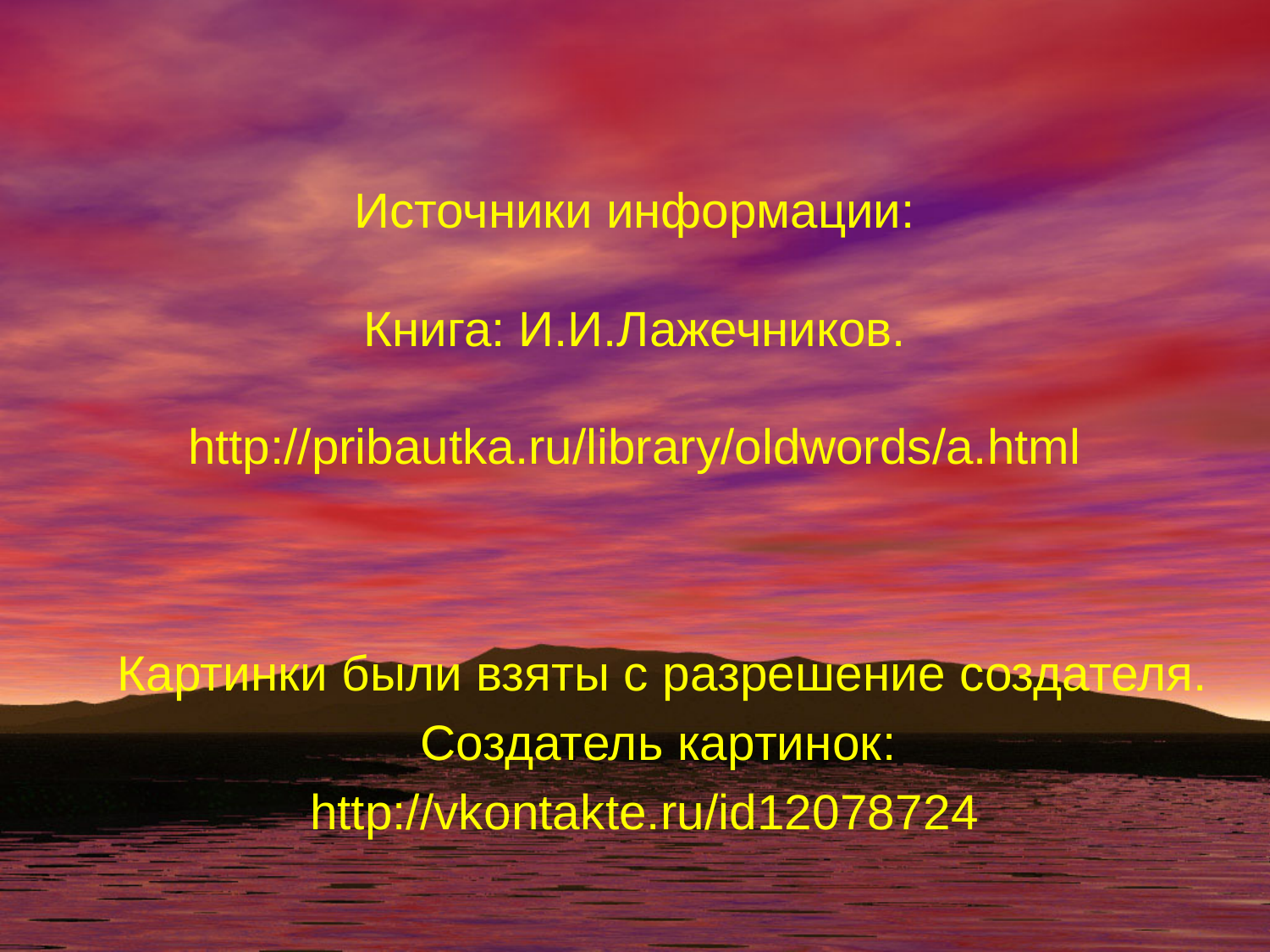

# Источники информации: Книга: И.И.Лажечников. http://pribautka.ru/library/oldwords/a.html
    Картинки были взяты с разрешение создателя.
                          Создатель картинок:
                  http://vkontakte.ru/id12078724